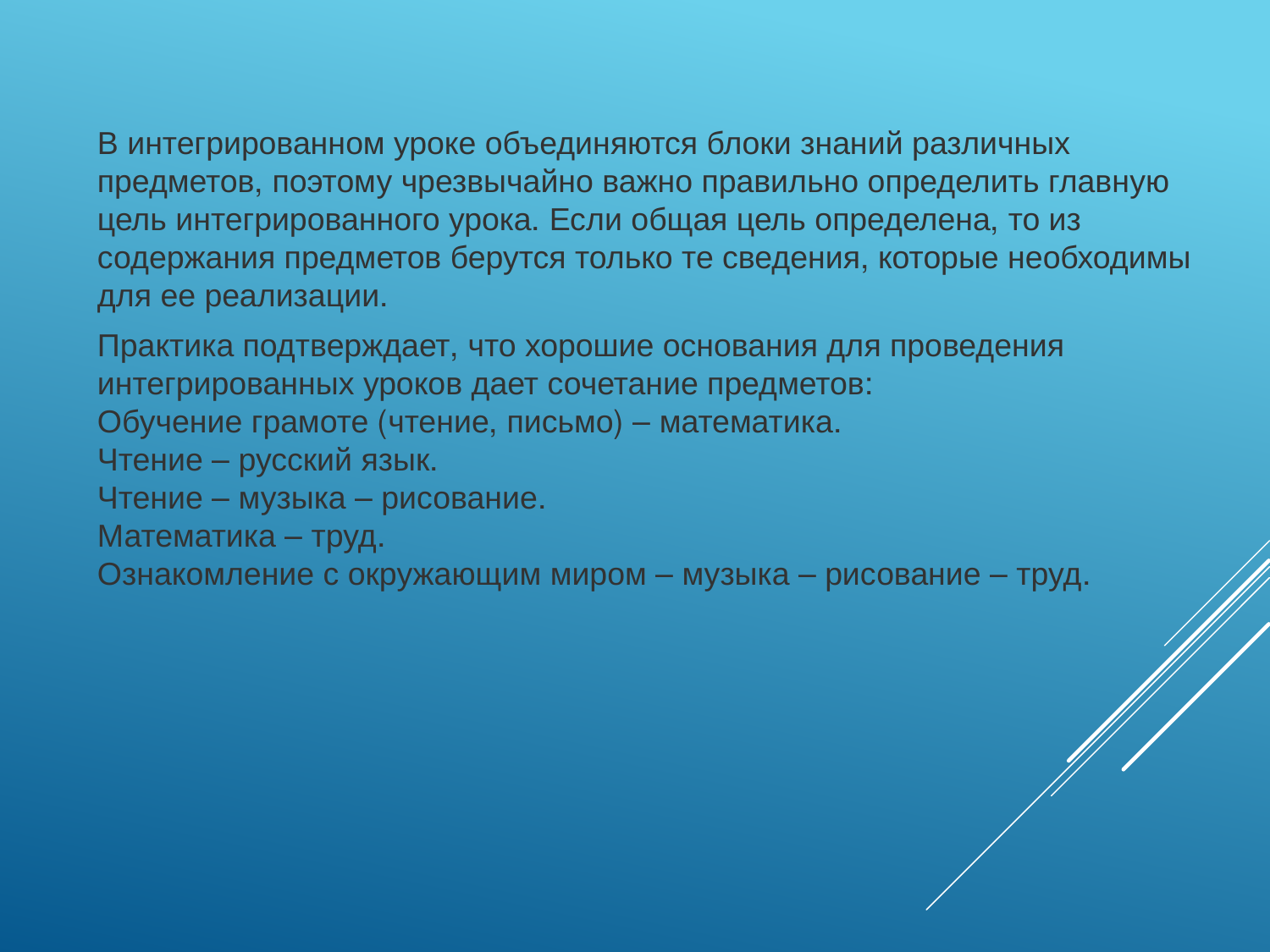

В интегрированном уроке объединяются блоки знаний различных предметов, поэтому чрезвычайно важно правильно определить главную цель интегрированного урока. Если общая цель определена, то из содержания предметов берутся только те сведения, которые необходимы для ее реализации.
Практика подтверждает, что хорошие основания для проведения интегрированных уроков дает сочетание предметов:
Обучение грамоте (чтение, письмо) – математика.
Чтение – русский язык.
Чтение – музыка – рисование.
Математика – труд.
Ознакомление с окружающим миром – музыка – рисование – труд.